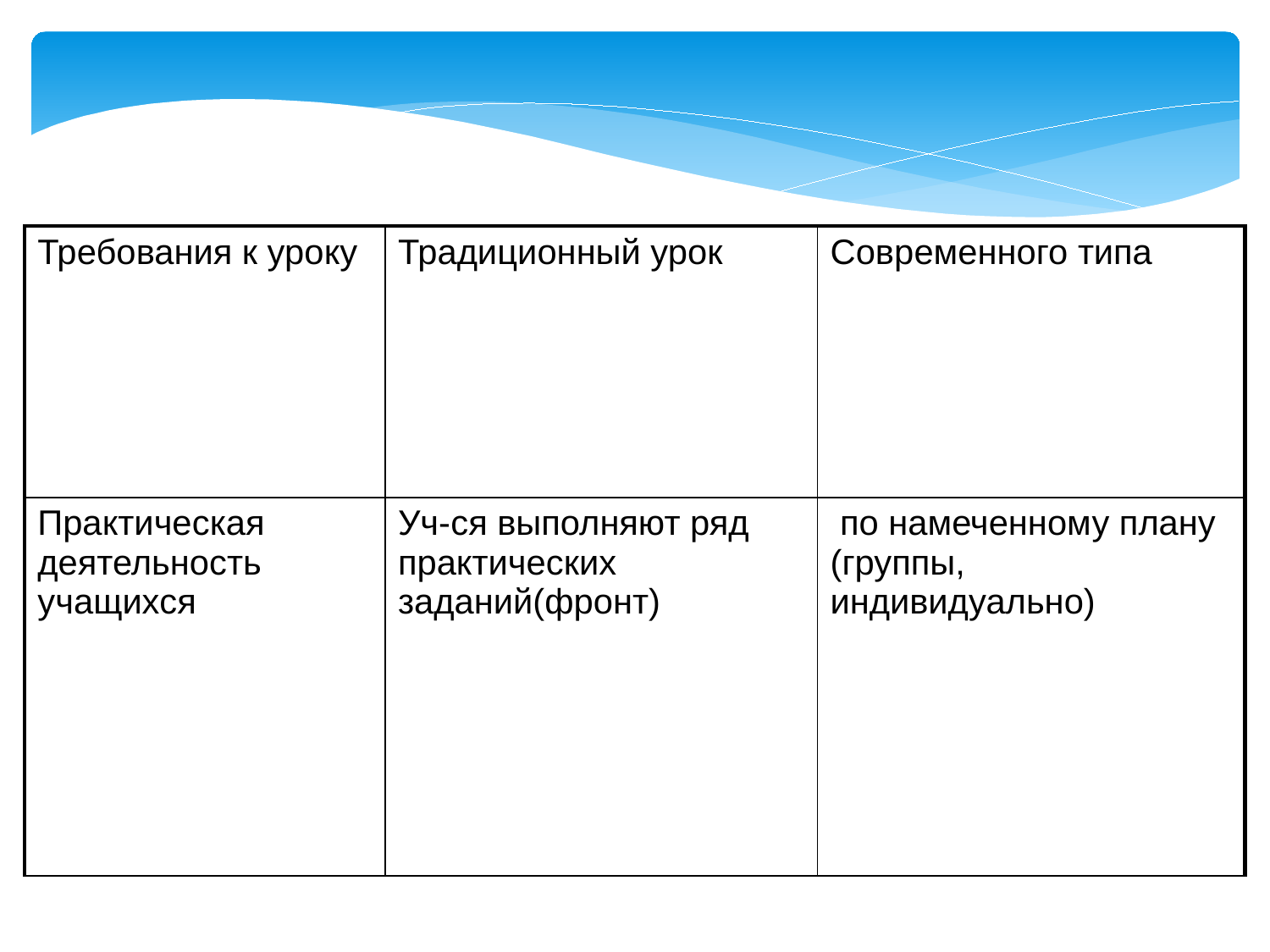

| Требования к уроку | Традиционный урок | Современного типа |
| --- | --- | --- |
| Практическая деятельность учащихся | Уч-ся выполняют ряд практических заданий(фронт) | по намеченному плану (группы, индивидуально) |